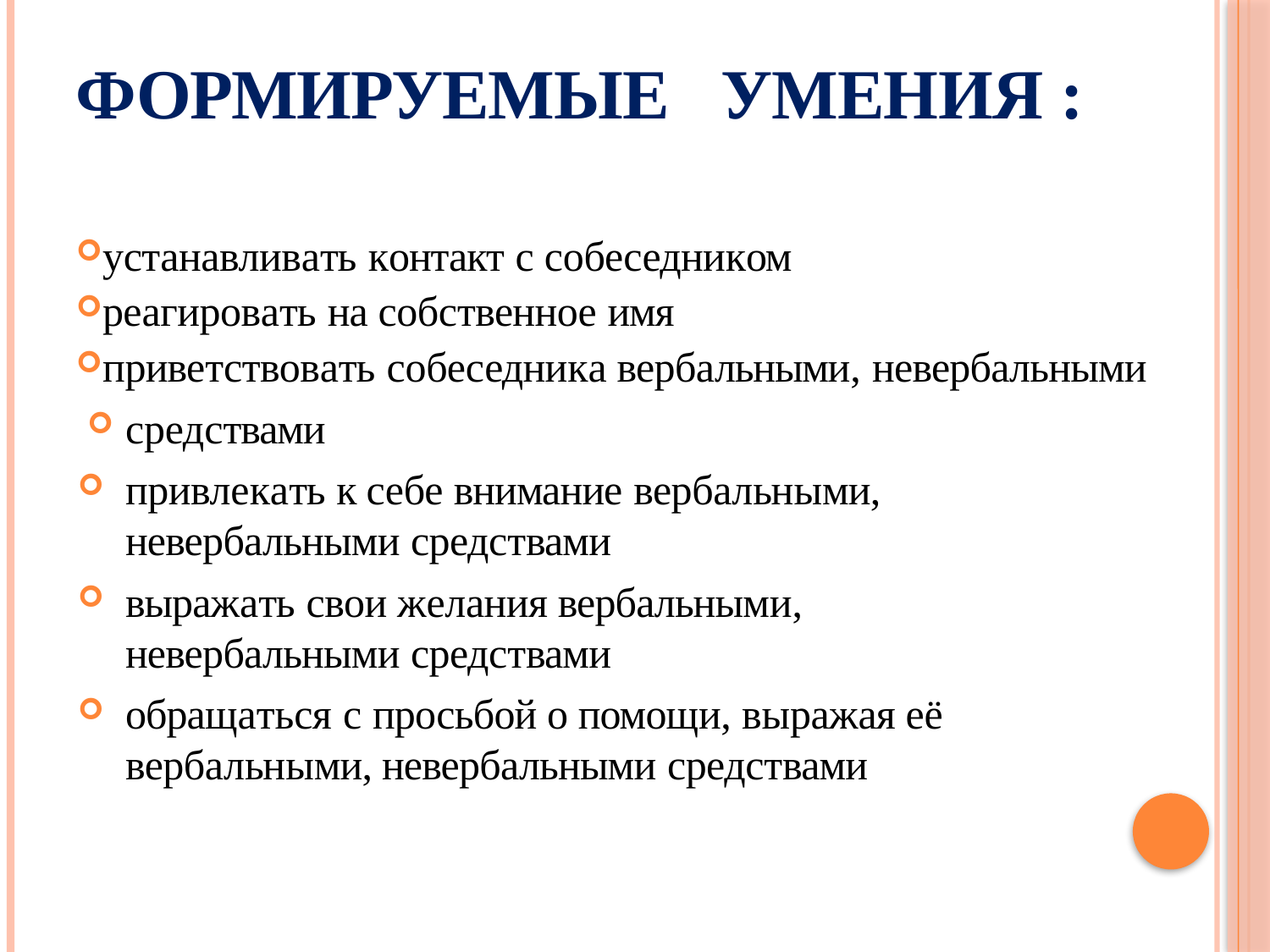

# Формируемые   умения :
устанавливать контакт с собеседником
реагировать на собственное имя
приветствовать собеседника вербальными, невербальными
средствами
привлекать к себе внимание вербальными, невербальными средствами
выражать свои желания вербальными, невербальными средствами
обращаться с просьбой о помощи, выражая её вербальными, невербальными средствами